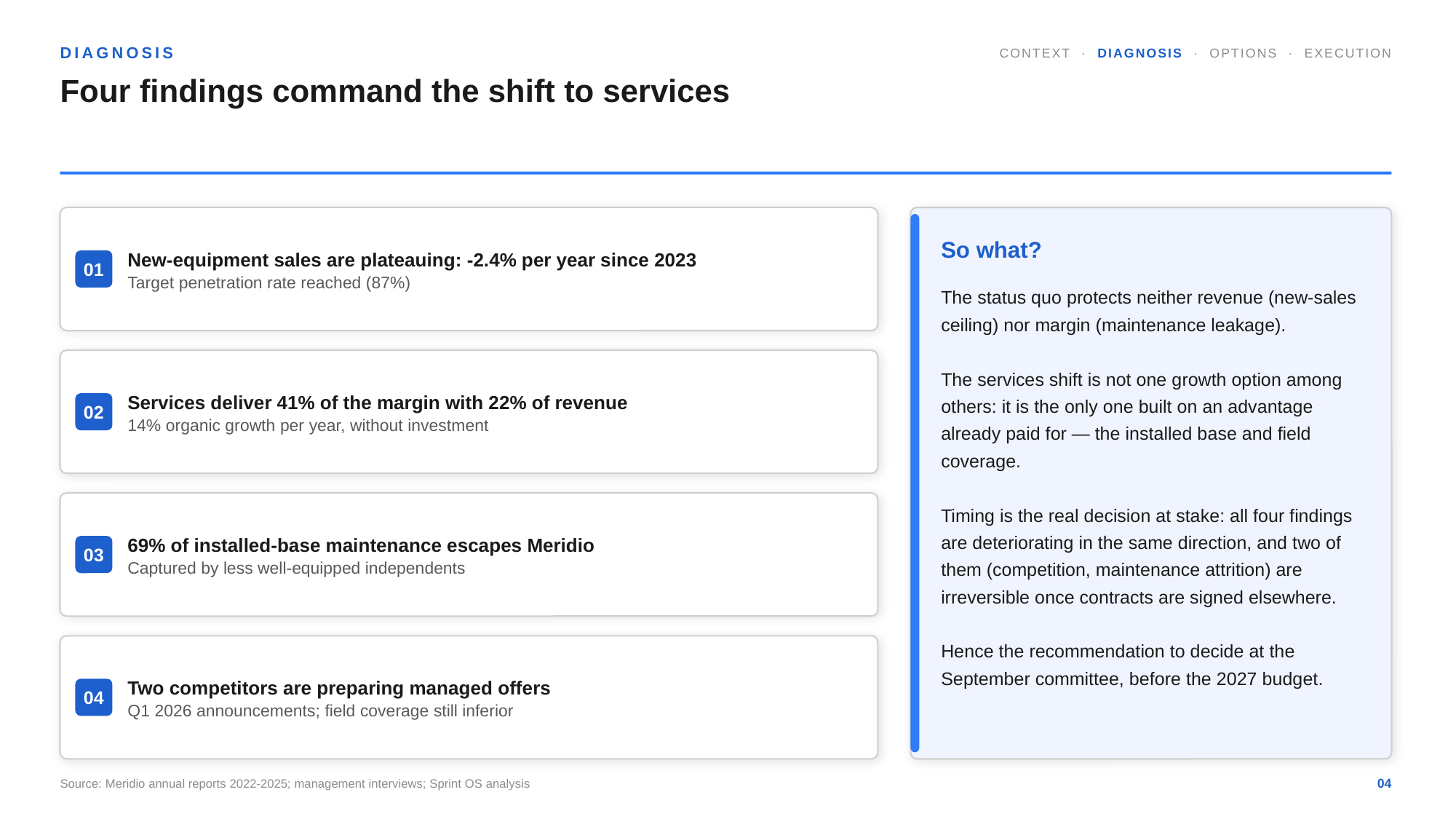

DIAGNOSIS
CONTEXT  ·  DIAGNOSIS  ·  OPTIONS  ·  EXECUTION
Four findings command the shift to services

New-equipment sales are plateauing: -2.4% per year since 2023
Target penetration rate reached (87%)
So what?

01
The status quo protects neither revenue (new-sales ceiling) nor margin (maintenance leakage).

The services shift is not one growth option among others: it is the only one built on an advantage already paid for — the installed base and field coverage.

Timing is the real decision at stake: all four findings are deteriorating in the same direction, and two of them (competition, maintenance attrition) are irreversible once contracts are signed elsewhere.

Hence the recommendation to decide at the September committee, before the 2027 budget.

Services deliver 41% of the margin with 22% of revenue
14% organic growth per year, without investment

02

69% of installed-base maintenance escapes Meridio
Captured by less well-equipped independents

03

Two competitors are preparing managed offers
Q1 2026 announcements; field coverage still inferior

04
Source: Meridio annual reports 2022-2025; management interviews; Sprint OS analysis
04